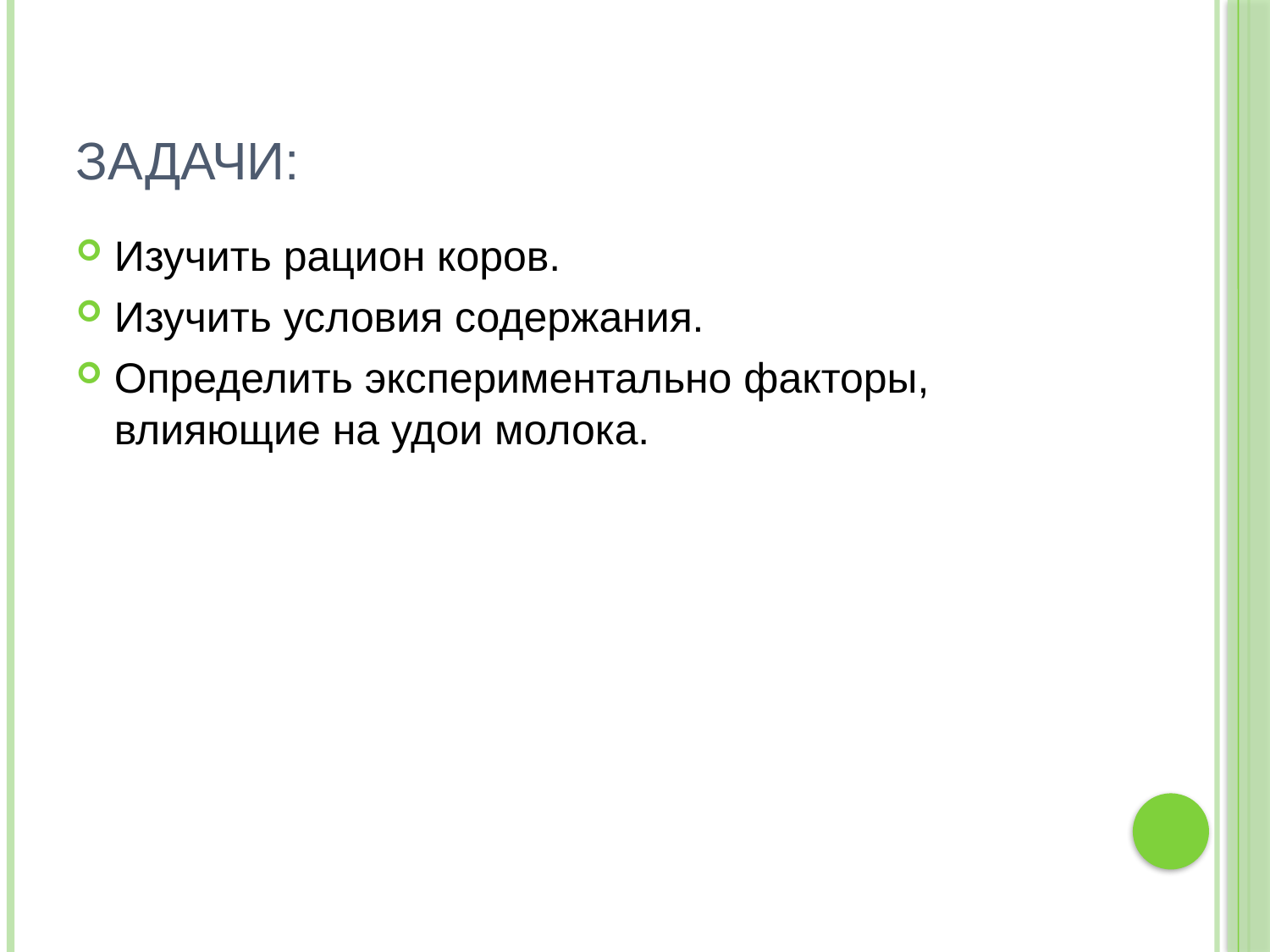

# Задачи:
Изучить рацион коров.
Изучить условия содержания.
Определить экспериментально факторы, влияющие на удои молока.